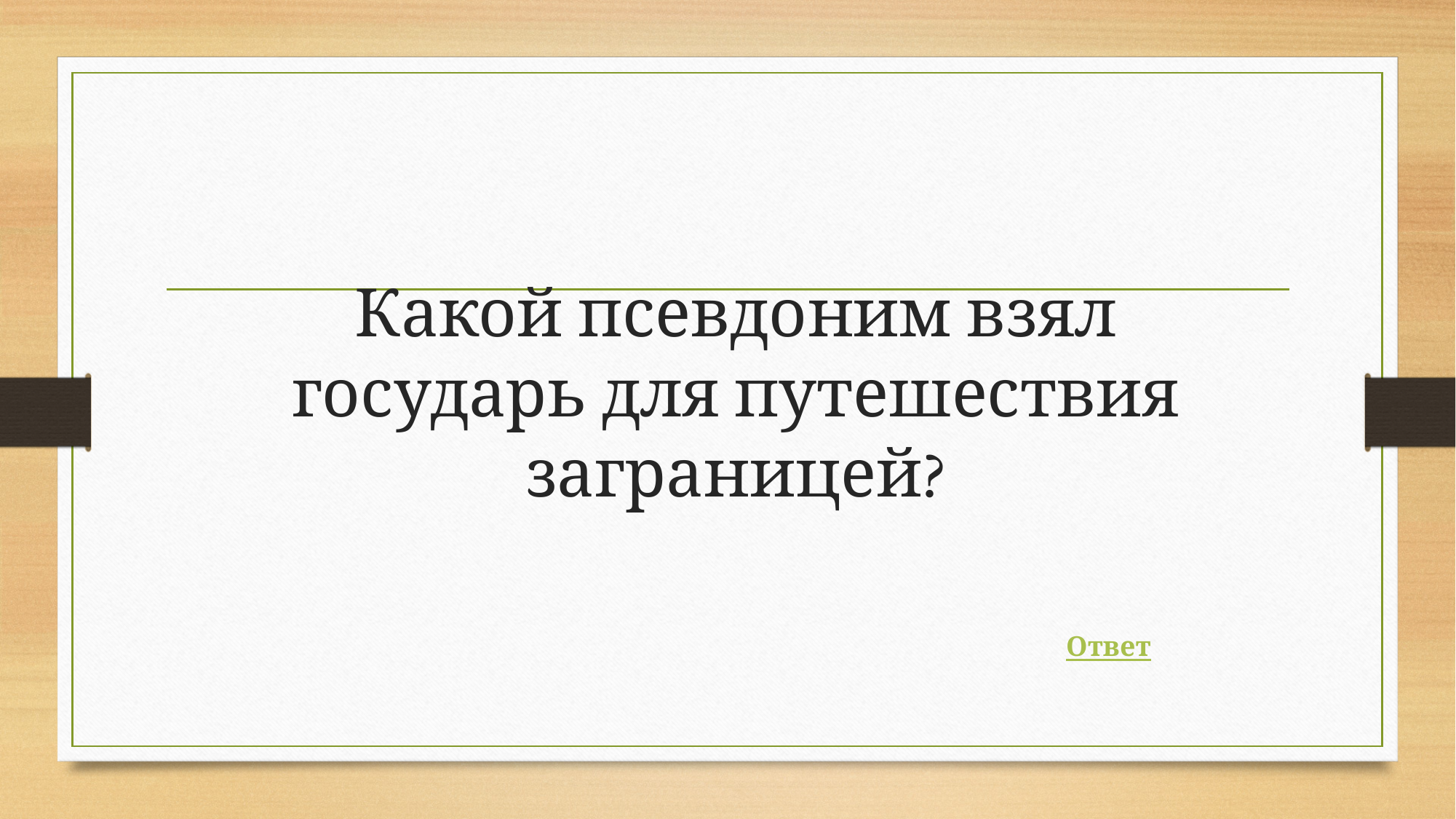

# Какой псевдоним взял государь для путешествия заграницей?
Ответ